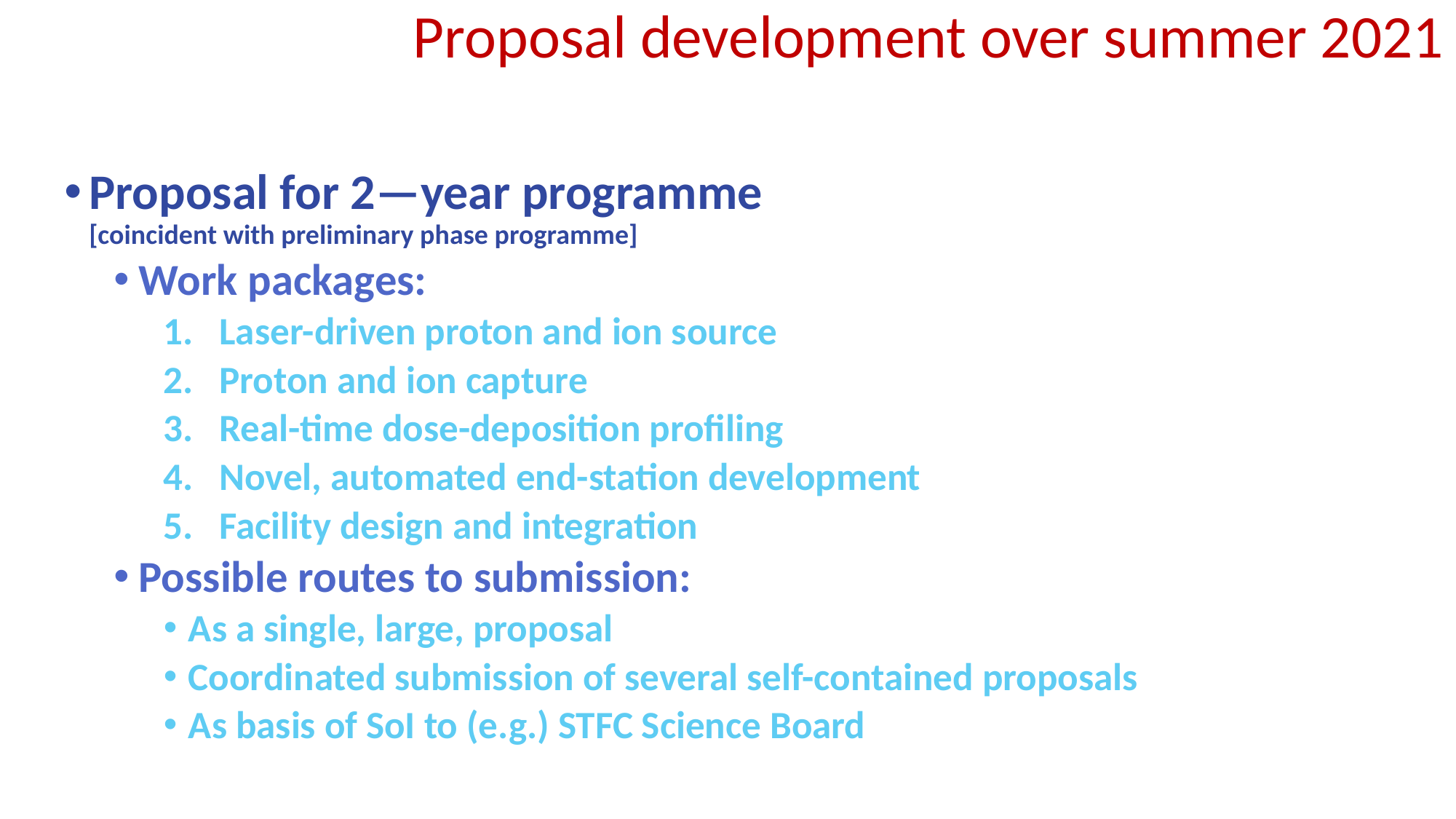

# Proposal development over summer 2021
Proposal for 2—year programme
[coincident with preliminary phase programme]
Work packages:
Laser-driven proton and ion source
Proton and ion capture
Real-time dose-deposition profiling
Novel, automated end-station development
Facility design and integration
Possible routes to submission:
As a single, large, proposal
Coordinated submission of several self-contained proposals
As basis of SoI to (e.g.) STFC Science Board